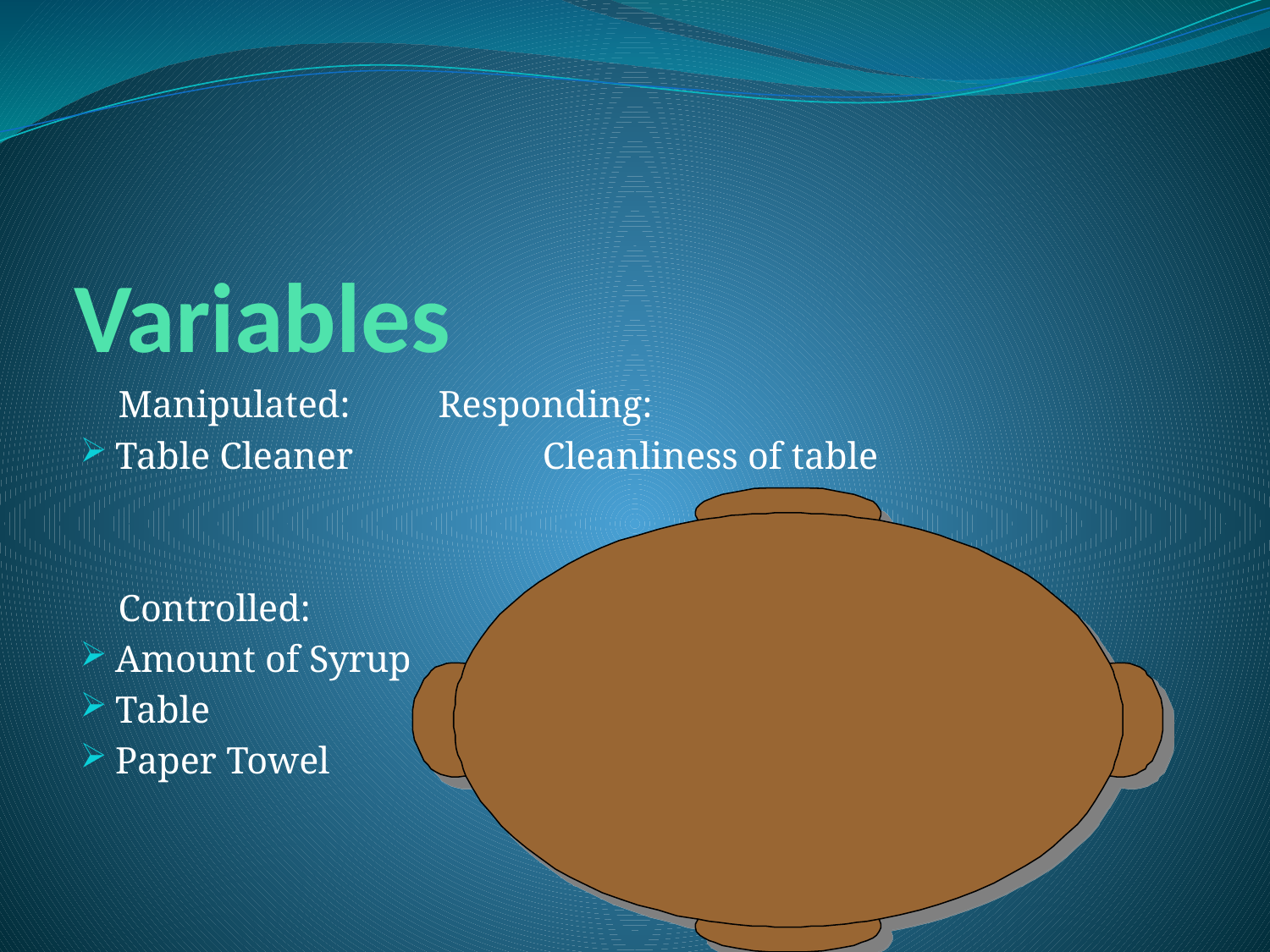

# Variables
    Manipulated:				Responding:
 Table Cleaner 			           Cleanliness of table

    Controlled:
 Amount of Syrup
 Table
 Paper Towel